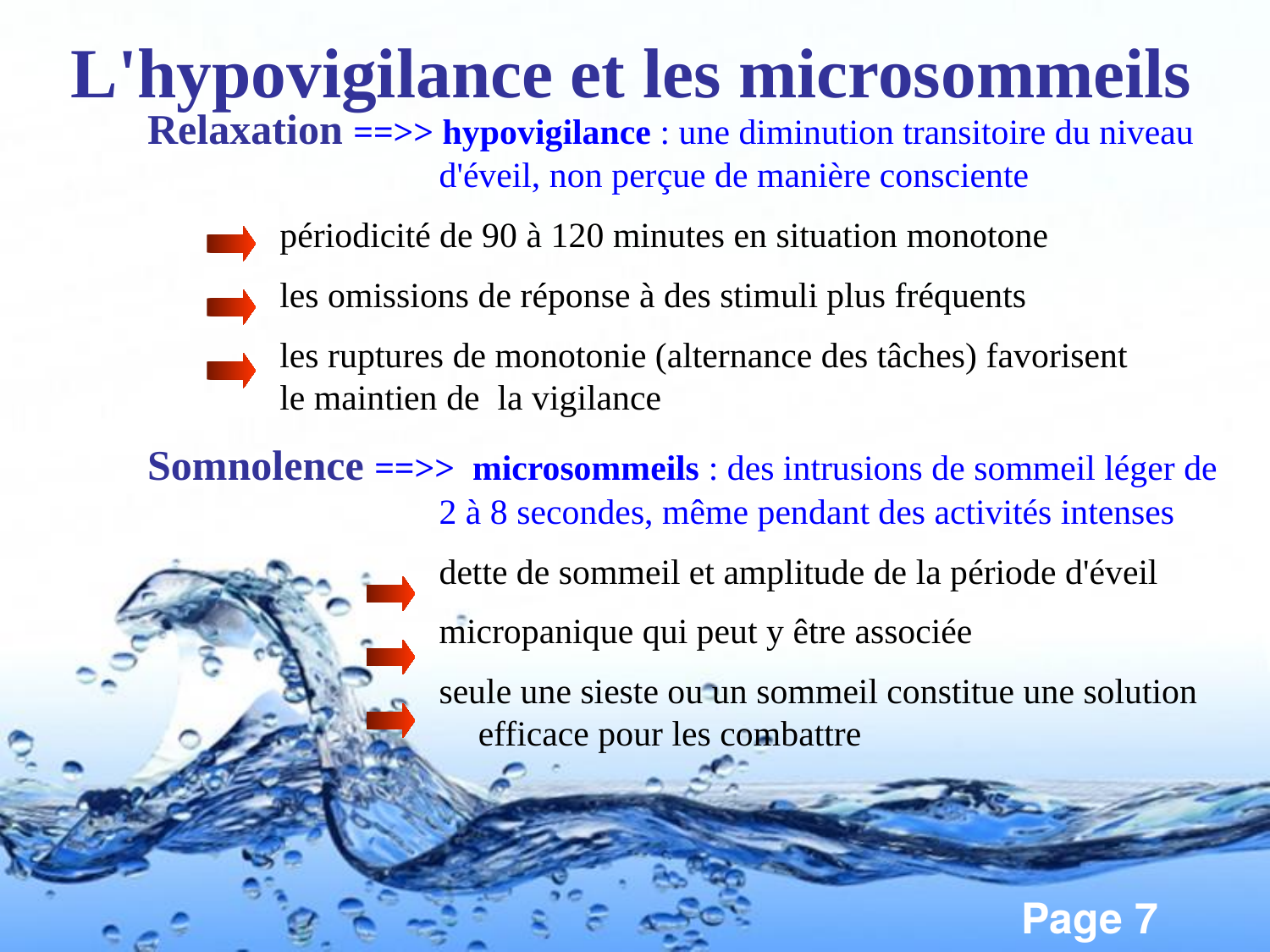

L'hypovigilance et les microsommeils
Relaxation ==>> hypovigilance : une diminution transitoire du niveau 			d'éveil, non perçue de manière consciente
		périodicité de 90 à 120 minutes en situation monotone
		les omissions de réponse à des stimuli plus fréquents
		les ruptures de monotonie (alternance des tâches) favorisent 			le maintien de  la vigilance
Somnolence ==>>  microsommeils : des intrusions de sommeil léger de 			2 à 8 secondes, même pendant des activités intenses
			dette de sommeil et amplitude de la période d'éveil
			micropanique qui peut y être associée
			seule une sieste ou un sommeil constitue une solution 				efficace pour les combattre